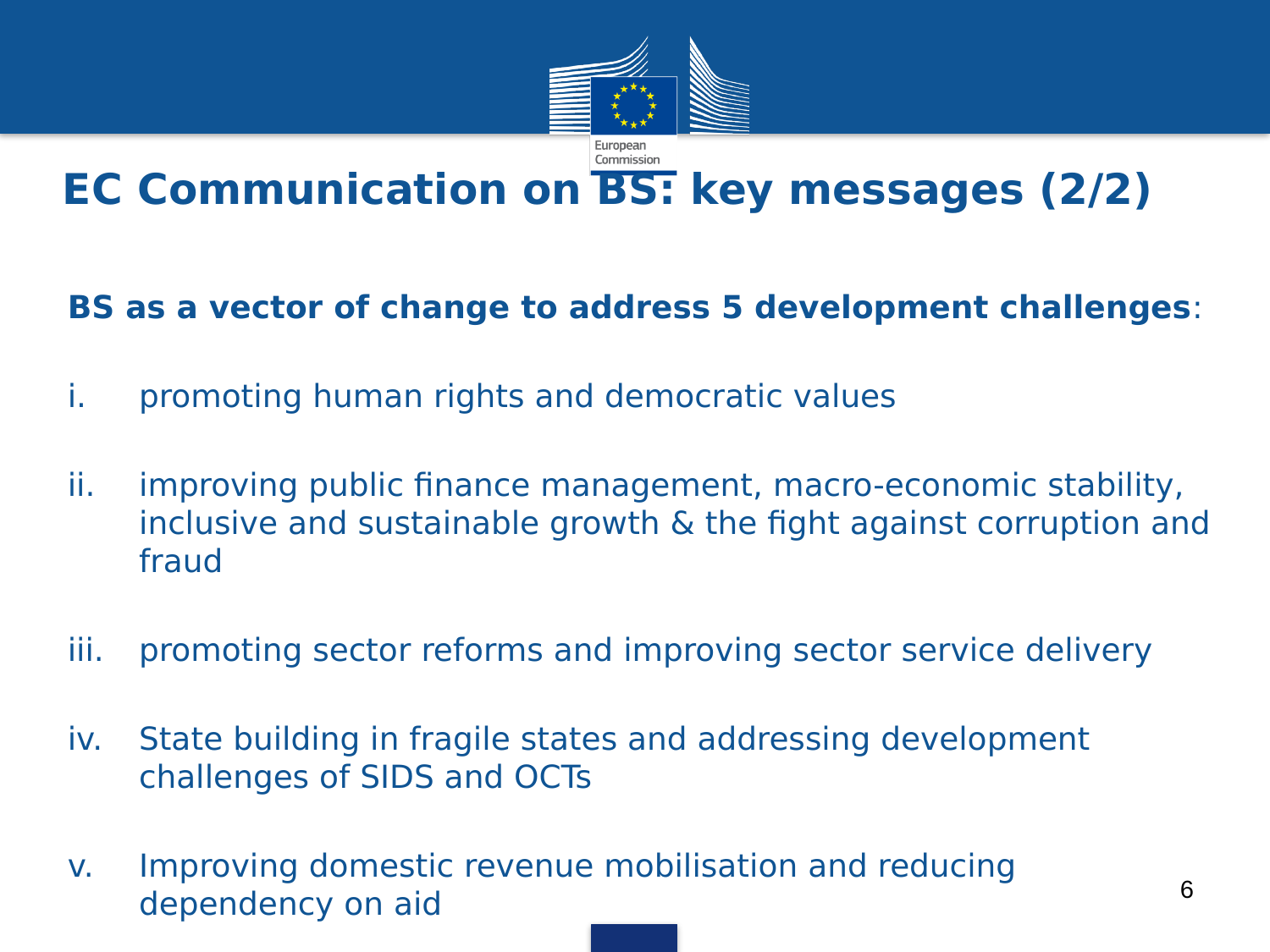

# EC Communication on BS: key messages (2/2)

BS as a vector of change to address 5 development challenges:

promoting human rights and democratic values

improving public finance management, macro-economic stability, inclusive and sustainable growth & the fight against corruption and fraud

promoting sector reforms and improving sector service delivery

State building in fragile states and addressing development challenges of SIDS and OCTs

Improving domestic revenue mobilisation and reducing dependency on aid

6